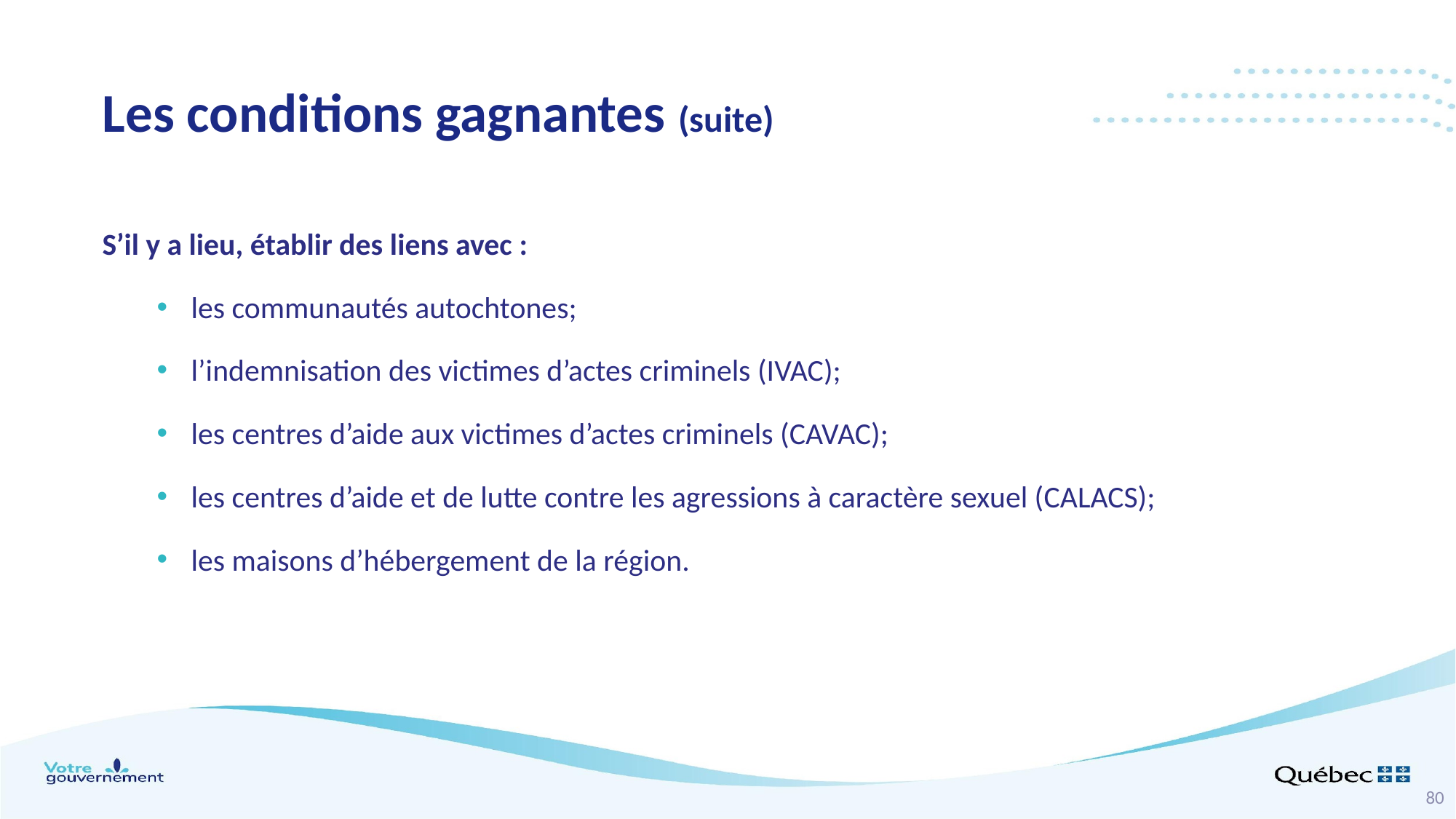

Les conditions gagnantes (suite)

S’il y a lieu, établir des liens avec :
les communautés autochtones;
l’indemnisation des victimes d’actes criminels (IVAC);
les centres d’aide aux victimes d’actes criminels (CAVAC);
les centres d’aide et de lutte contre les agressions à caractère sexuel (CALACS);
les maisons d’hébergement de la région.
80